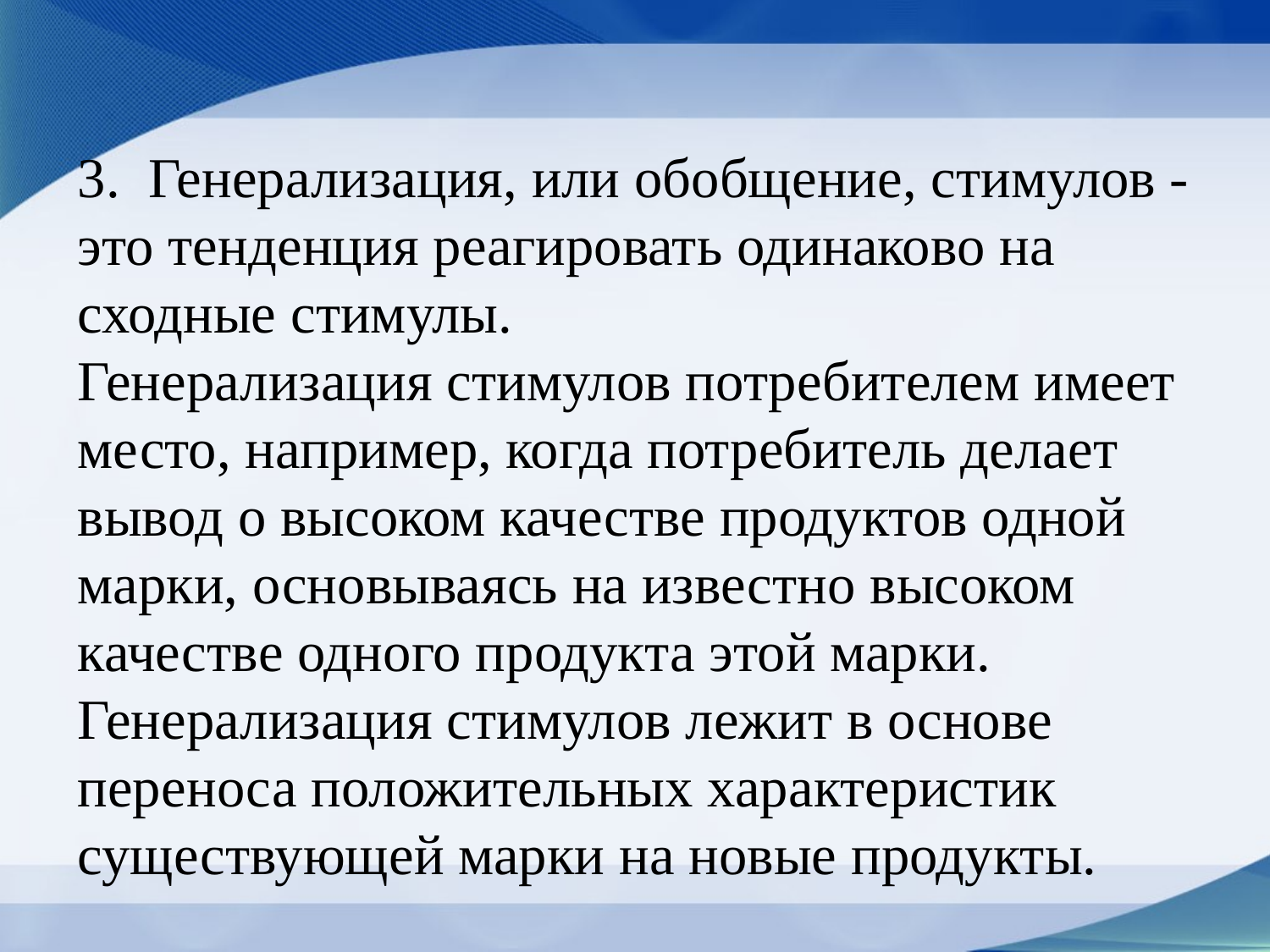

# 3.  Генерализация, или обобщение, стимулов - это тенденция реагировать одинаково на сходные стимулы. Генерализация стимулов потребителем имеет место, например, когда потребитель делает вывод о высоком качестве продуктов одной марки, основываясь на известно высоком качестве одного продукта этой марки. Генерализация стимулов лежит в основе переноса положительных характеристик существующей марки на новые продукты.